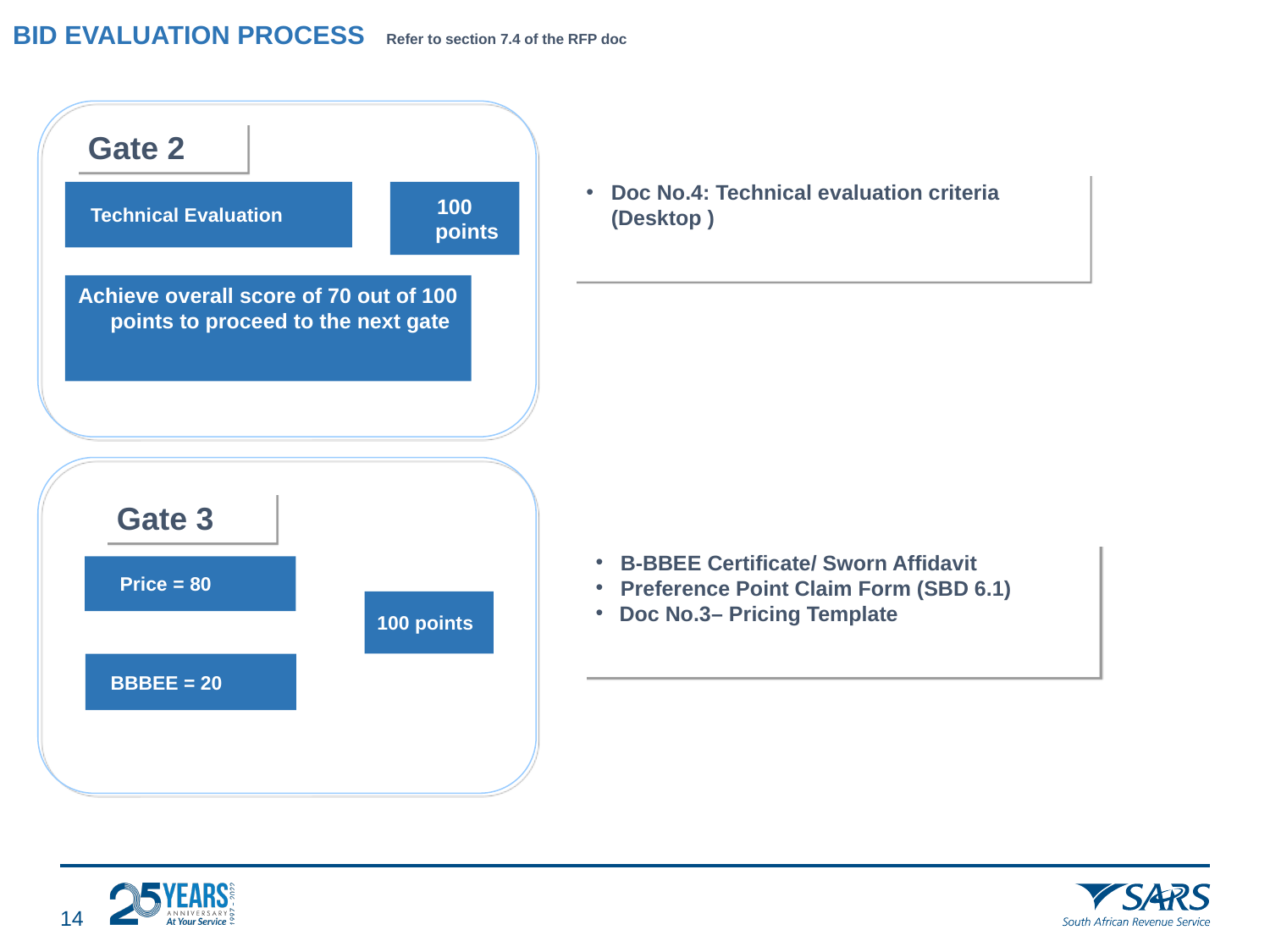

# BID EVALUATION PROCESS   Refer to section 7.4 of the RFP doc

Gate 2
Doc No.4: Technical evaluation criteria (Desktop )

 Technical Evaluation
100 points
Achieve overall score of 70 out of 100 points to proceed to the next gate

Gate 3
B-BBEE Certificate/ Sworn Affidavit
Preference Point Claim Form (SBD 6.1)
Doc No.3– Pricing Template

Price = 80
100 points
BBBEE = 20
14